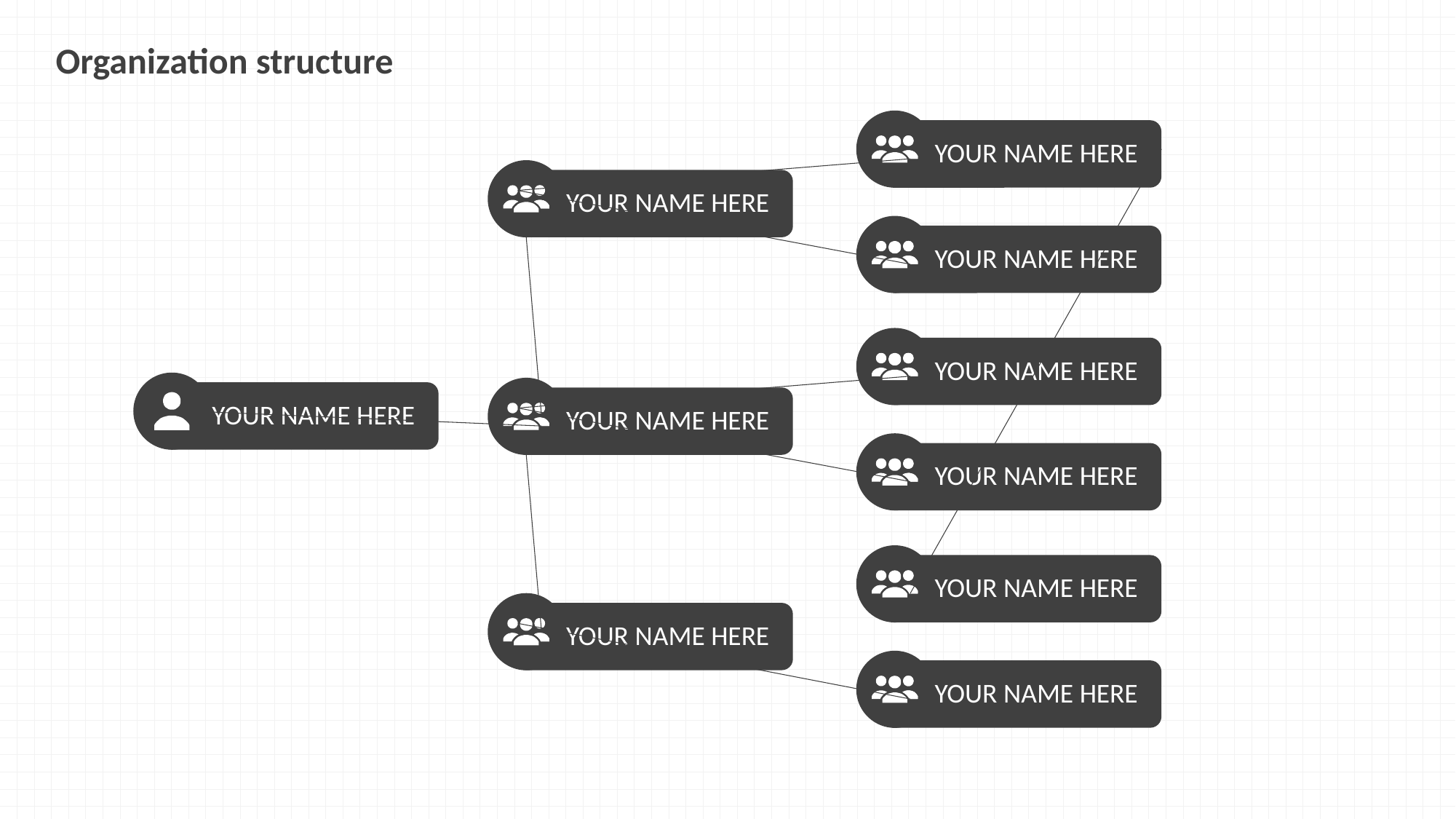

Organization structure

YOUR NAME HERE

YOUR NAME HERE

YOUR NAME HERE

YOUR NAME HERE

YOUR NAME HERE

YOUR NAME HERE

YOUR NAME HERE

YOUR NAME HERE

YOUR NAME HERE

YOUR NAME HERE